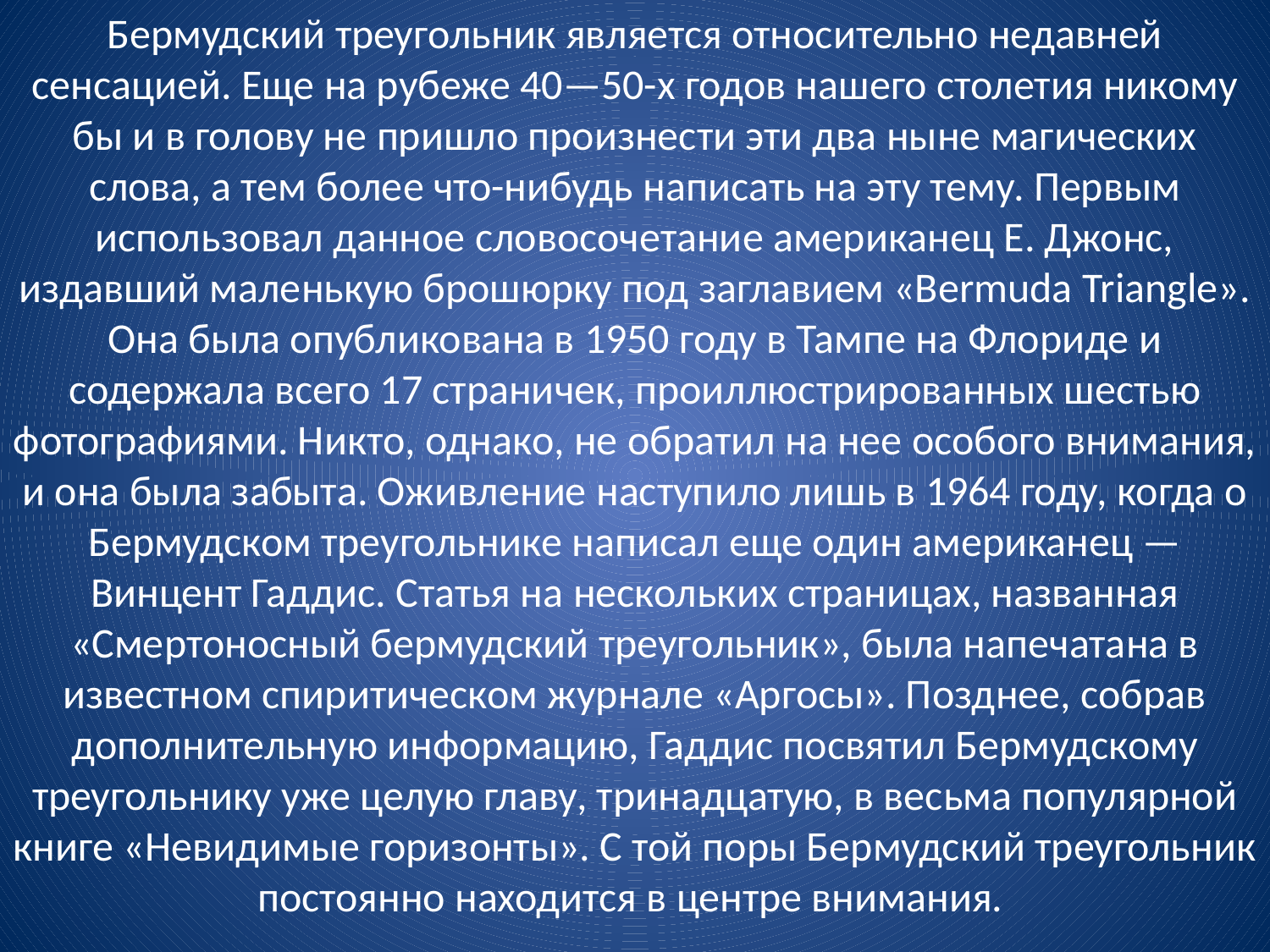

Бермудский треугольник является относительно недавней сенсацией. Еще на рубеже 40—50-х годов нашего столетия никому бы и в голову не пришло произнести эти два ныне магических слова, а тем более что-нибудь написать на эту тему. Первым использовал данное словосочетание американец Е. Джонс, издавший маленькую брошюрку под заглавием «Bermuda Triangle». Она была опубликована в 1950 году в Тампе на Флориде и содержала всего 17 страничек, проиллюстрированных шестью фотографиями. Никто, однако, не обратил на нее особого внимания, и она была забыта. Оживление наступило лишь в 1964 году, когда о Бермудском треугольнике написал еще один американец — Винцент Гаддис. Статья на нескольких страницах, названная «Смертоносный бермудский треугольник», была напечатана в известном спиритическом журнале «Аргосы». Позднее, собрав дополнительную информацию, Гаддис посвятил Бермудскому треугольнику уже целую главу, тринадцатую, в весьма популярной книге «Невидимые горизонты». С той поры Бермудский треугольник постоянно находится в центре внимания.